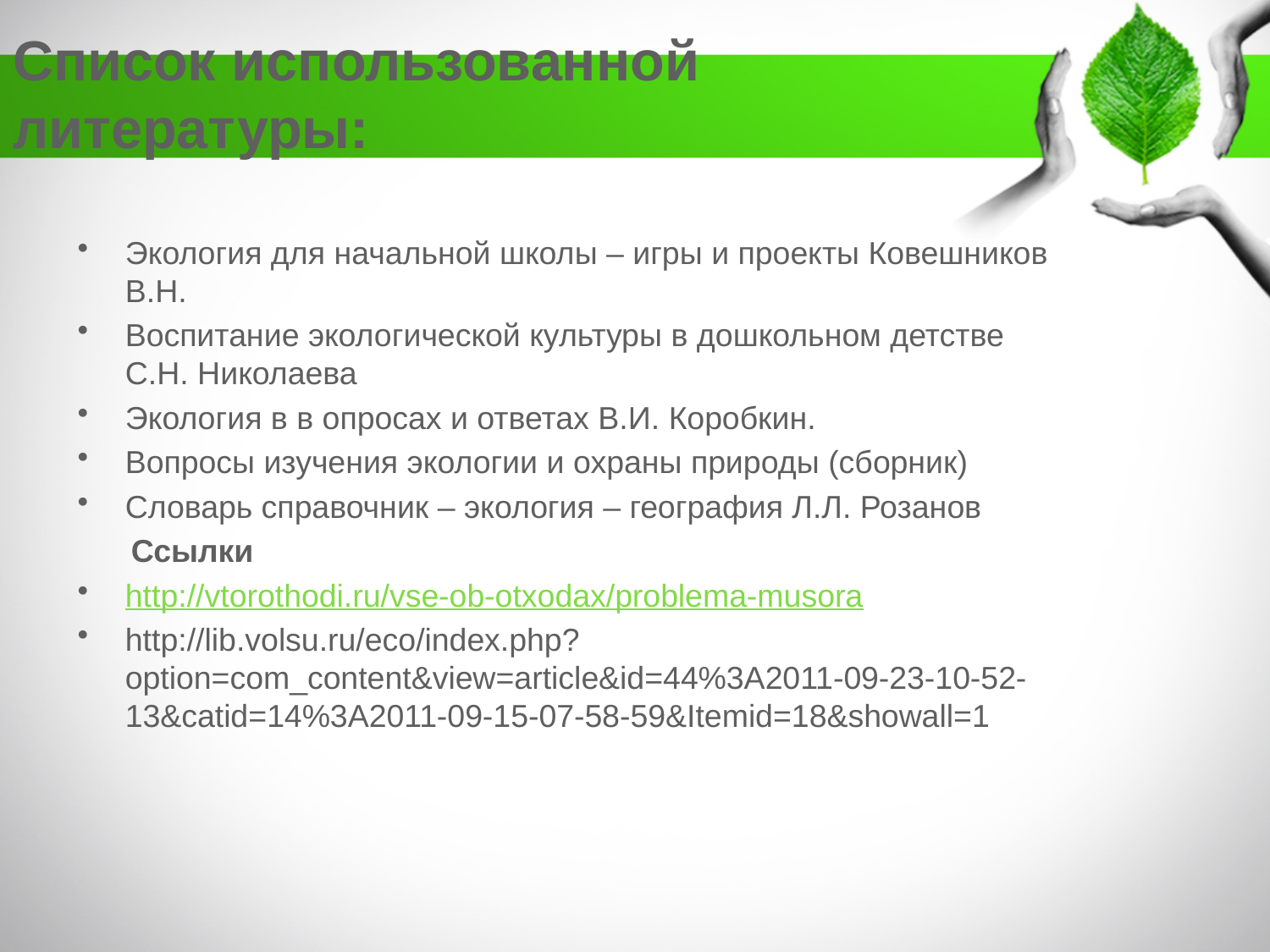

# Список использованной литературы:
Экология для начальной школы – игры и проекты Ковешников В.Н.
Воспитание экологической культуры в дошкольном детстве С.Н. Николаева
Экология в в опросах и ответах В.И. Коробкин.
Вопросы изучения экологии и охраны природы (сборник)
Словарь справочник – экология – география Л.Л. Розанов
      Ссылки
http://vtorothodi.ru/vse-ob-otxodax/problema-musora
http://lib.volsu.ru/eco/index.php?option=com_content&view=article&id=44%3A2011-09-23-10-52-13&catid=14%3A2011-09-15-07-58-59&Itemid=18&showall=1